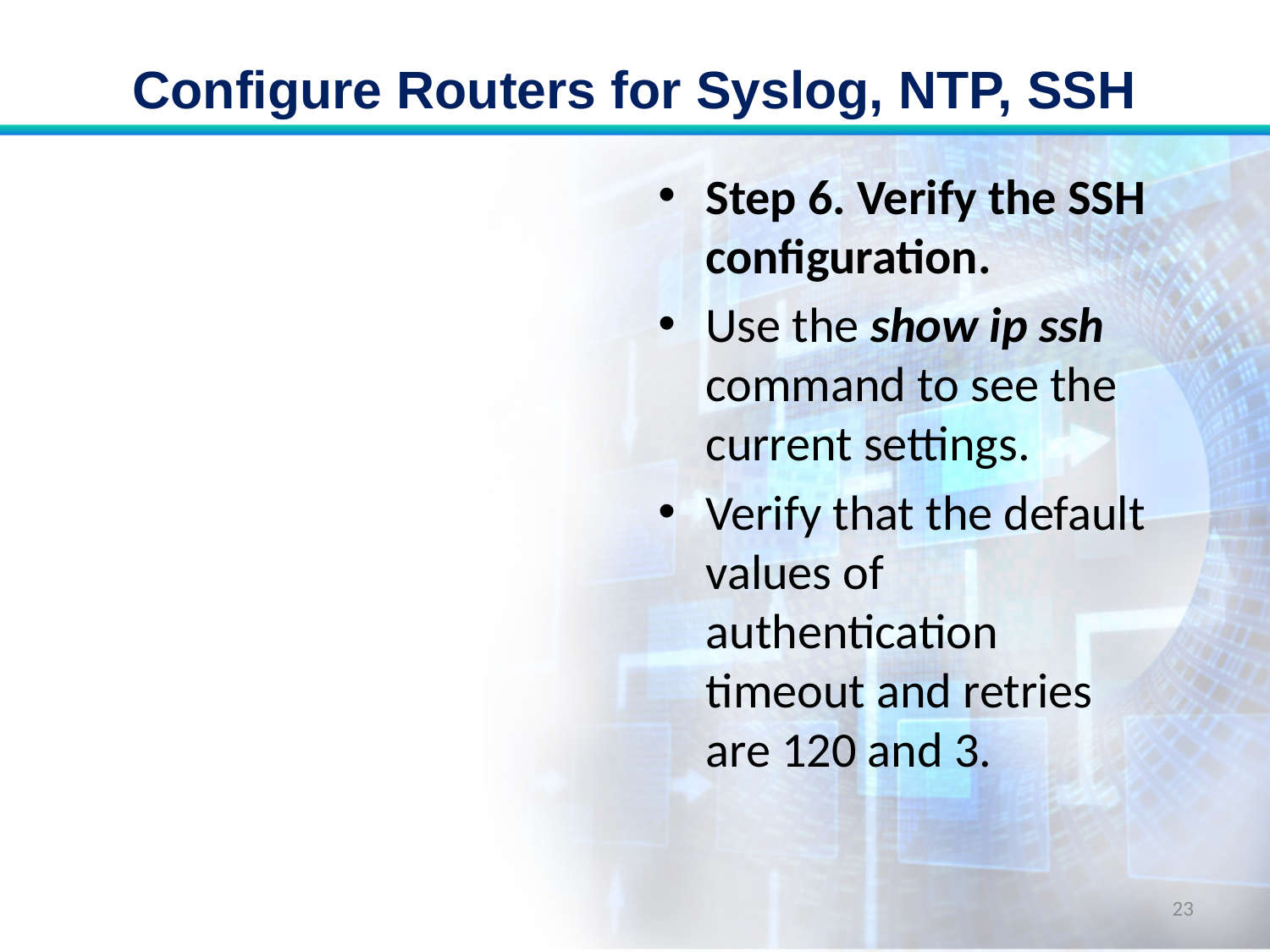

# Configure Routers for Syslog, NTP, SSH
Step 6. Verify the SSH configuration.
Use the show ip ssh command to see the current settings.
Verify that the default values of authentication timeout and retries are 120 and 3.
23